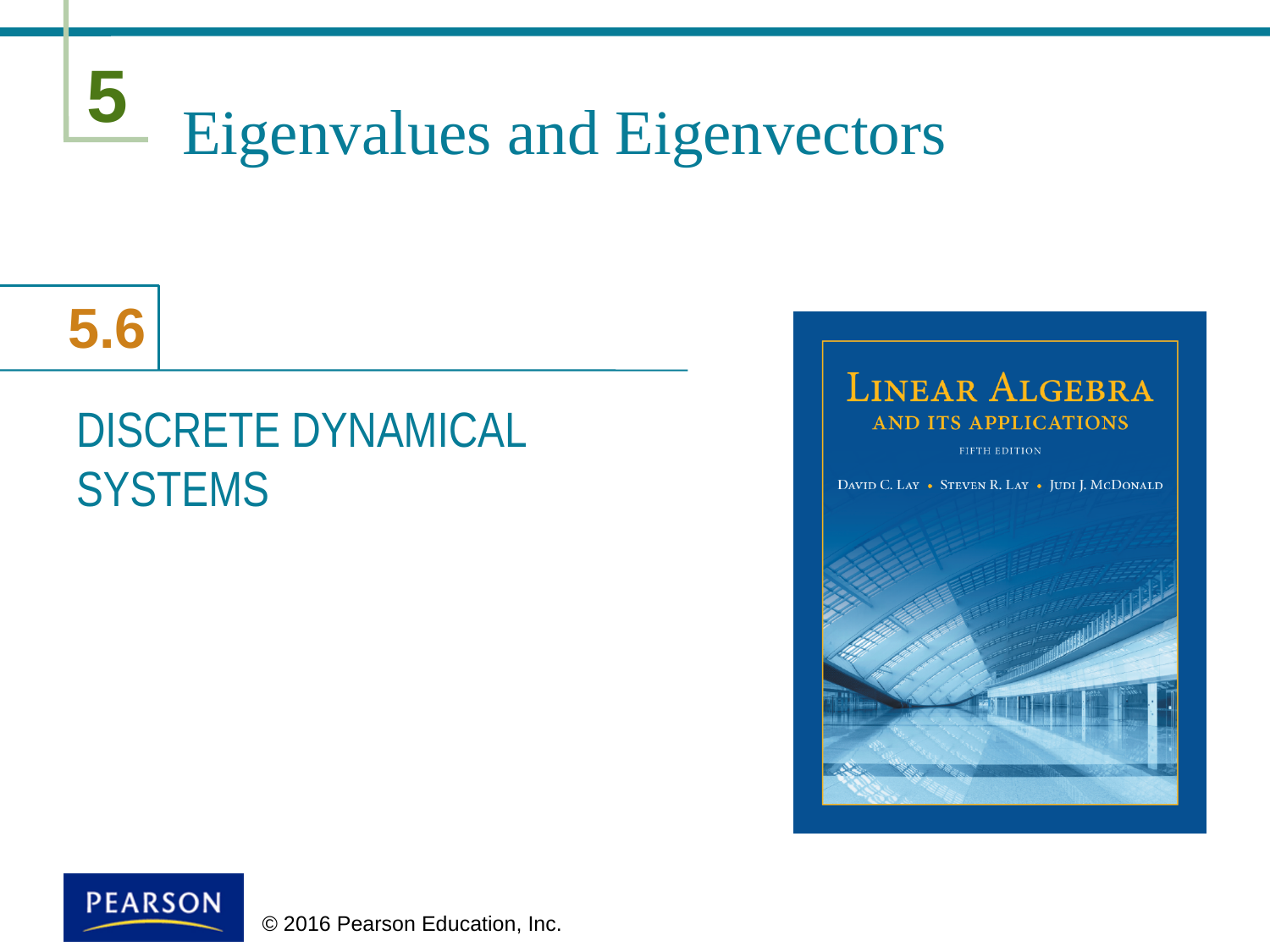

# Eigenvalues and Eigenvectors
DISCRETE DYNAMICAL SYSTEMS
 © 2016 Pearson Education, Inc.